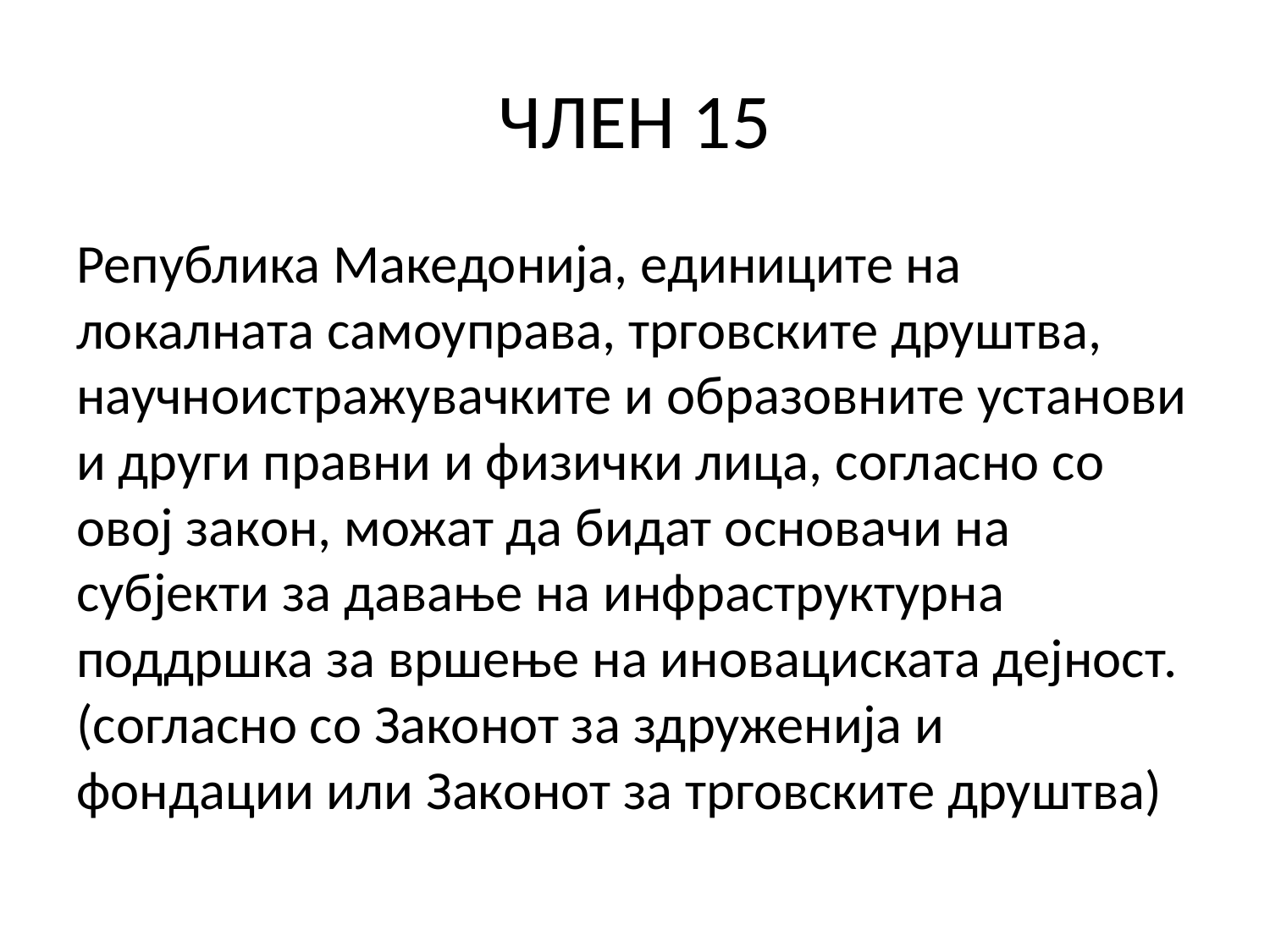

# ЧЛЕН 15
Република Македонија, единиците на локалната самоуправа, трговските друштва, научноистражувачките и образовните установи и други правни и физички лица, согласно со овој закон, можат да бидат основачи на субјекти за давање на инфраструктурна поддршка за вршење на иновациската дејност.(согласно со Законот за здруженија и фондации или Законот за трговските друштва)